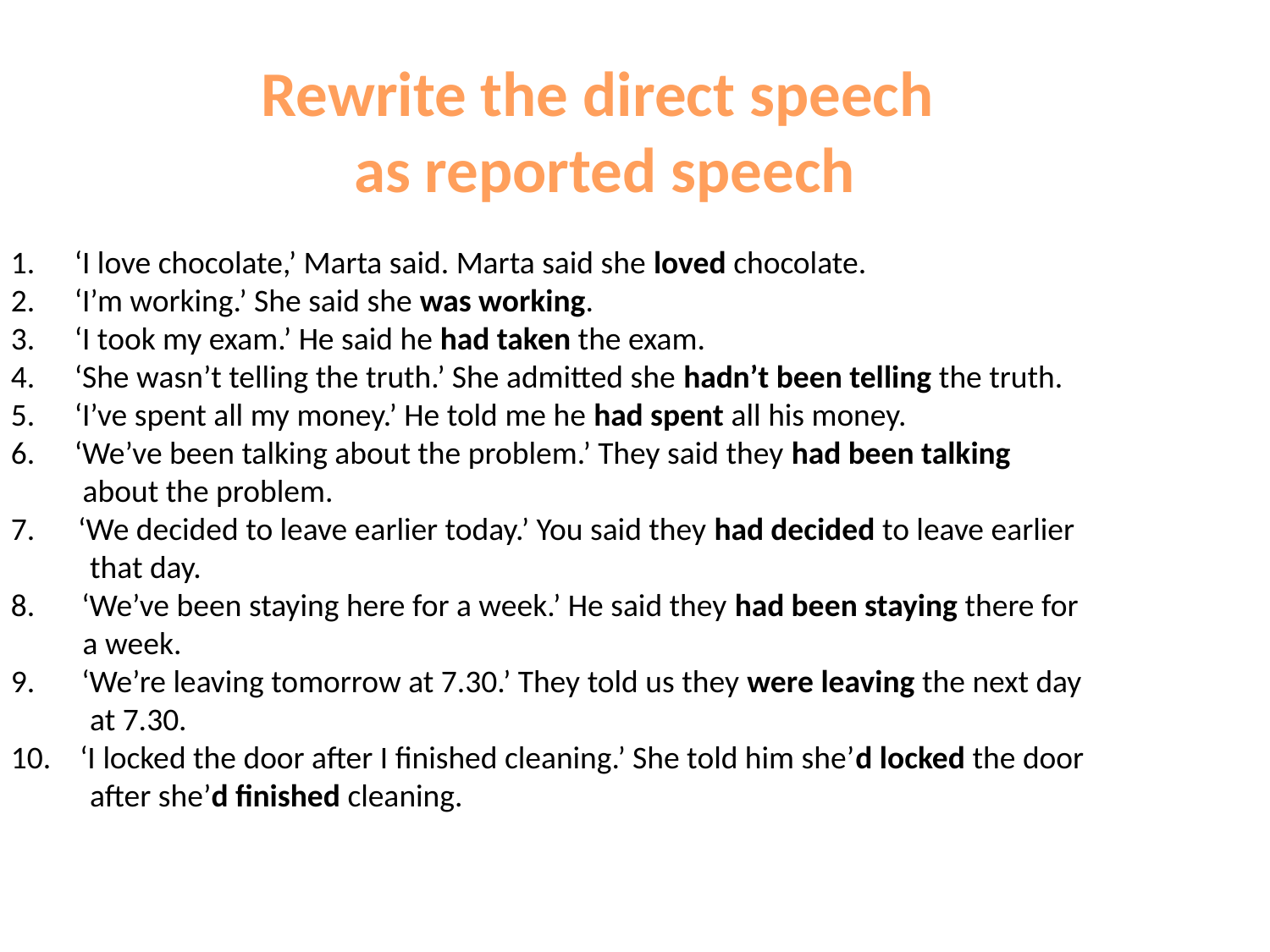

Rewrite the direct speech
as reported speech
‘I love chocolate,’ Marta said. Marta said she loved chocolate.
‘I’m working.’ She said she was working.
‘I took my exam.’ He said he had taken the exam.
‘She wasn’t telling the truth.’ She admitted she hadn’t been telling the truth.
‘I’ve spent all my money.’ He told me he had spent all his money.
‘We’ve been talking about the problem.’ They said they had been talking
          about the problem.
7.      ‘We decided to leave earlier today.’ You said they had decided to leave earlier
           that day.
 ‘We’ve been staying here for a week.’ He said they had been staying there for
          a week.
 ‘We’re leaving tomorrow at 7.30.’ They told us they were leaving the next day
           at 7.30.
10.    ‘I locked the door after I finished cleaning.’ She told him she’d locked the door
           after she’d finished cleaning.